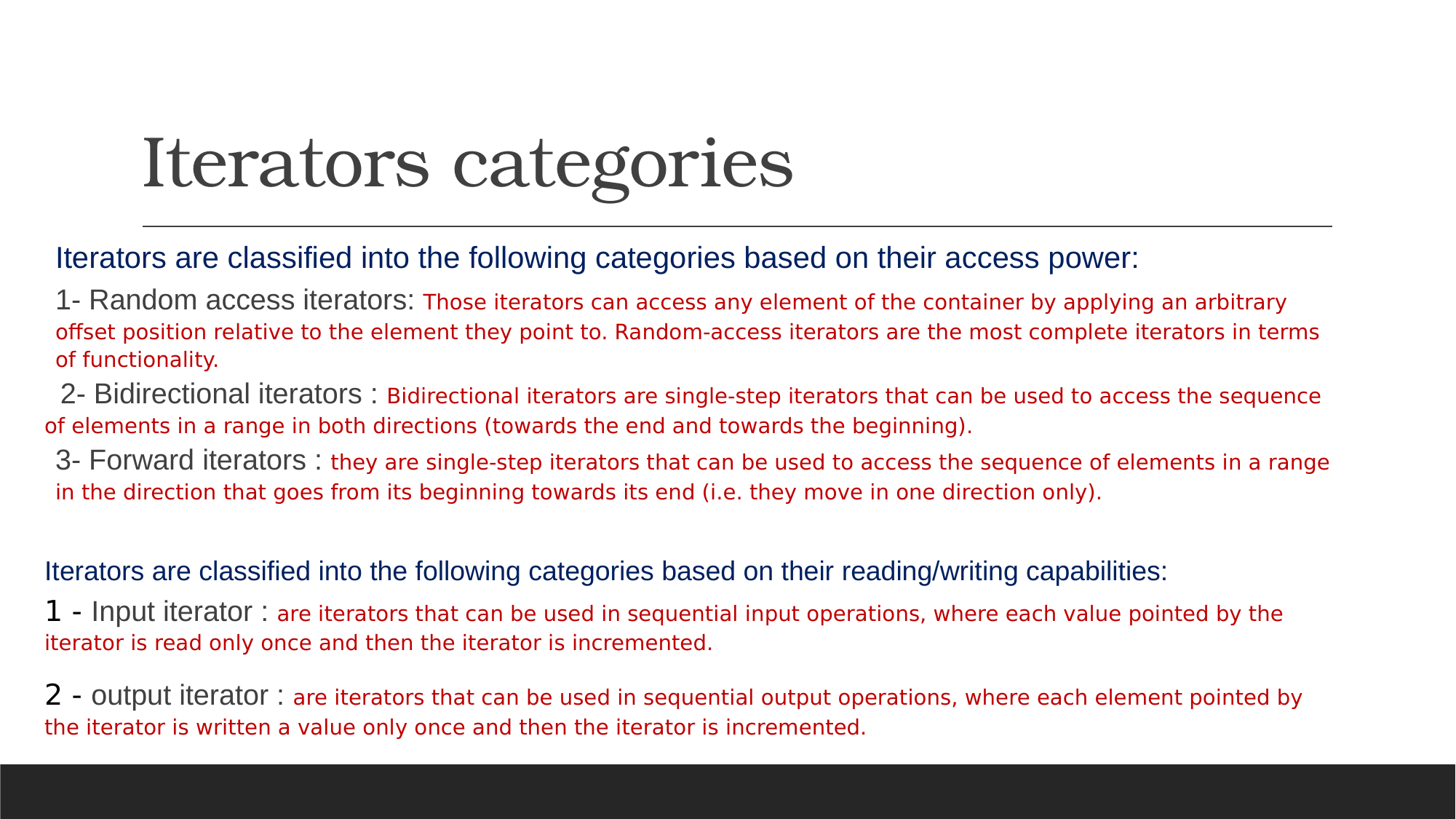

# Iterators categories
Iterators are classified into the following categories based on their access power:
1- Random access iterators: Those iterators can access any element of the container by applying an arbitrary offset position relative to the element they point to. Random-access iterators are the most complete iterators in terms of functionality.
  2- Bidirectional iterators : Bidirectional iterators are single-step iterators that can be used to access the sequence of elements in a range in both directions (towards the end and towards the beginning).
3- Forward iterators : they are single-step iterators that can be used to access the sequence of elements in a range in the direction that goes from its beginning towards its end (i.e. they move in one direction only).

Iterators are classified into the following categories based on their reading/writing capabilities:
1 - Input iterator : are iterators that can be used in sequential input operations, where each value pointed by the iterator is read only once and then the iterator is incremented.
2 - output iterator : are iterators that can be used in sequential output operations, where each element pointed by the iterator is written a value only once and then the iterator is incremented.